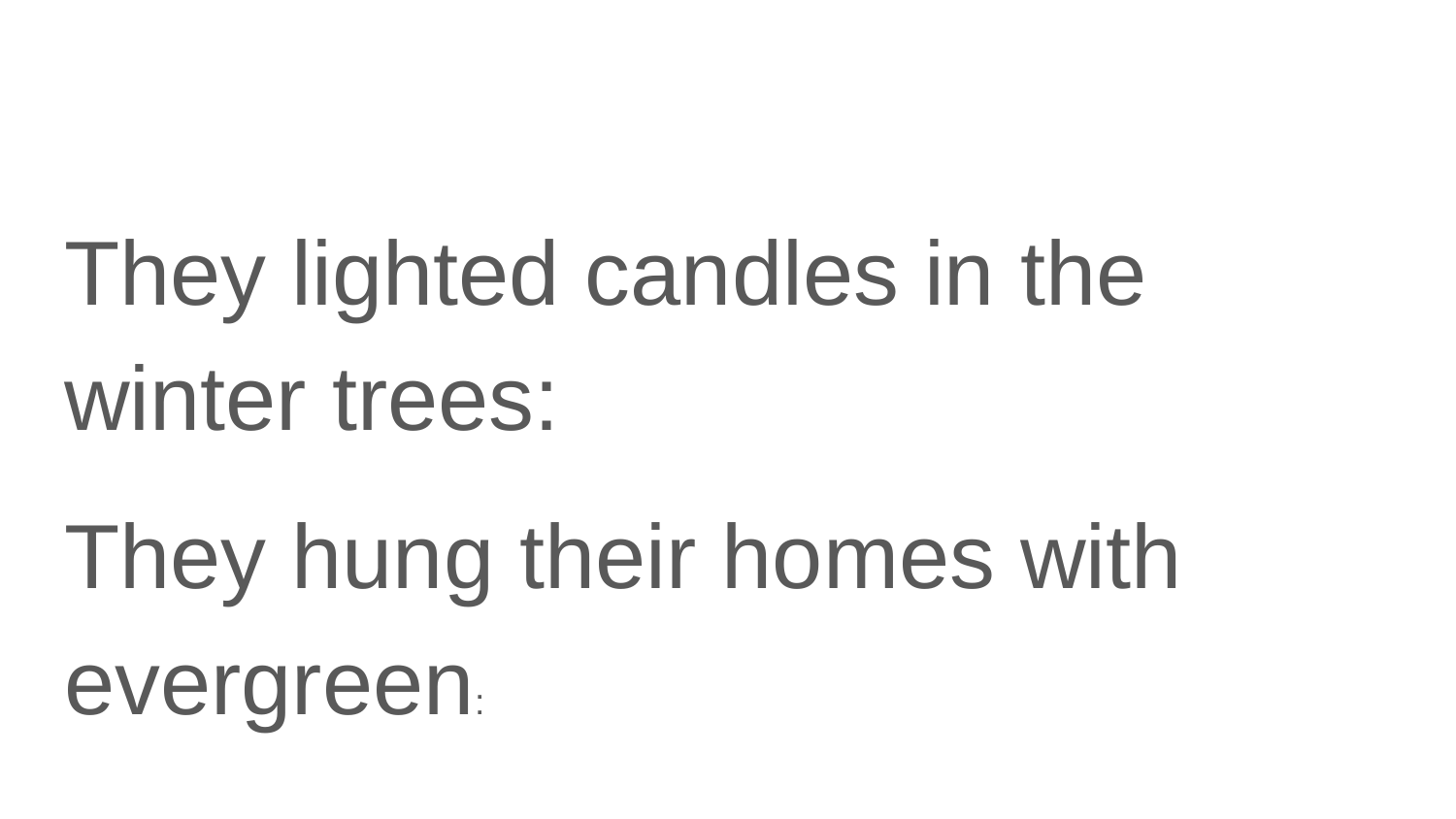

#
They lighted candles in the winter trees:
They hung their homes with evergreen: